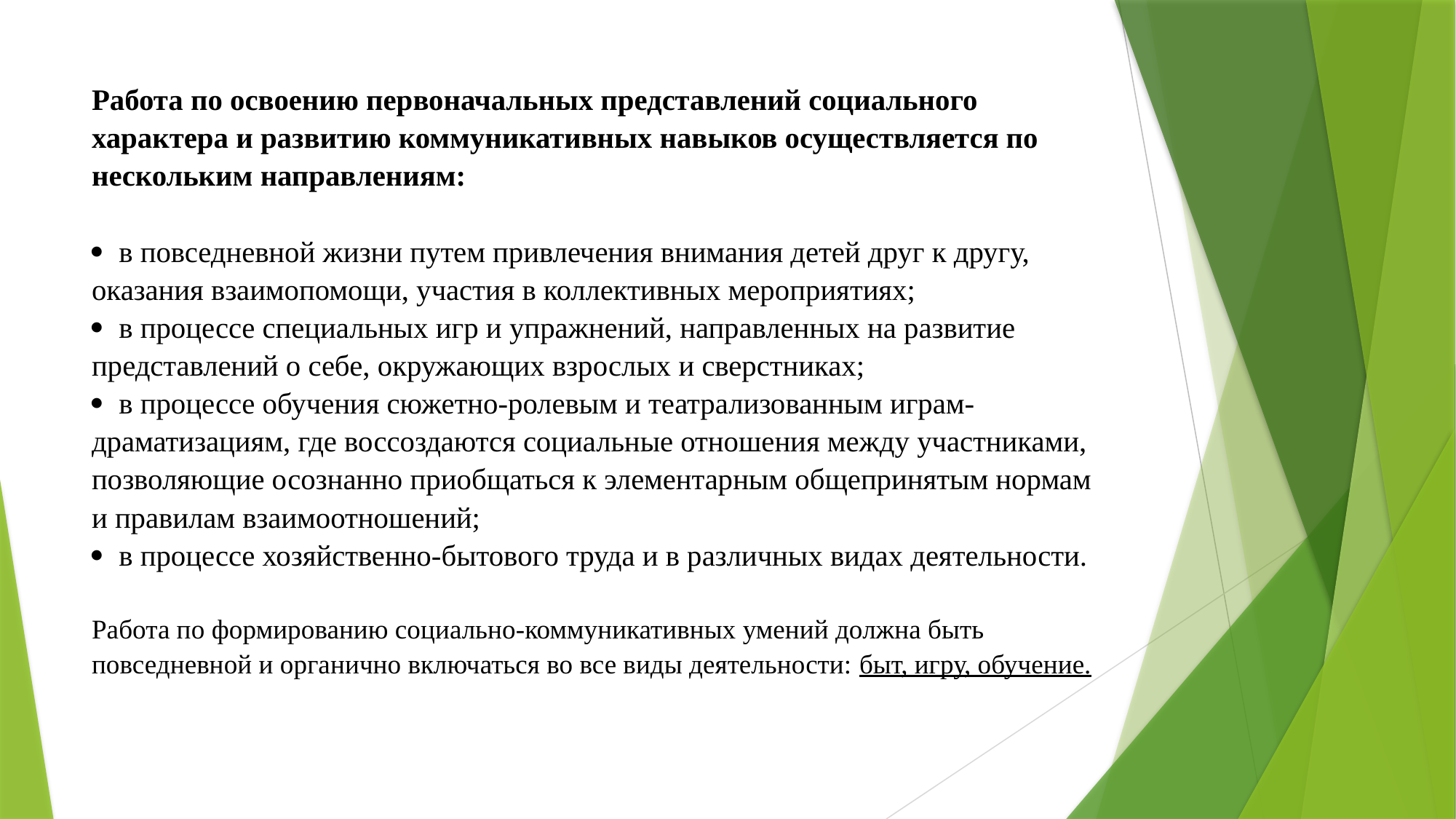

# Работа по освоению первоначальных представлений социального характера и развитию коммуникативных навыков осуществляется по нескольким направлениям: • в повседневной жизни путем привлечения внимания детей друг к другу, оказания взаимопомощи, участия в коллективных мероприятиях; • в процессе специальных игр и упражнений, направленных на развитие представлений о себе, окружающих взрослых и сверстниках; • в процессе обучения сюжетно-ролевым и театрализованным играм-драматизациям, где воссоздаются социальные отношения между участниками, позволяющие осознанно приобщаться к элементарным общепринятым нормам и правилам взаимоотношений; • в процессе хозяйственно-бытового труда и в различных видах деятельности. Работа по формированию социально-коммуникативных умений должна быть повседневной и органично включаться во все виды деятельности: быт, игру, обучение.